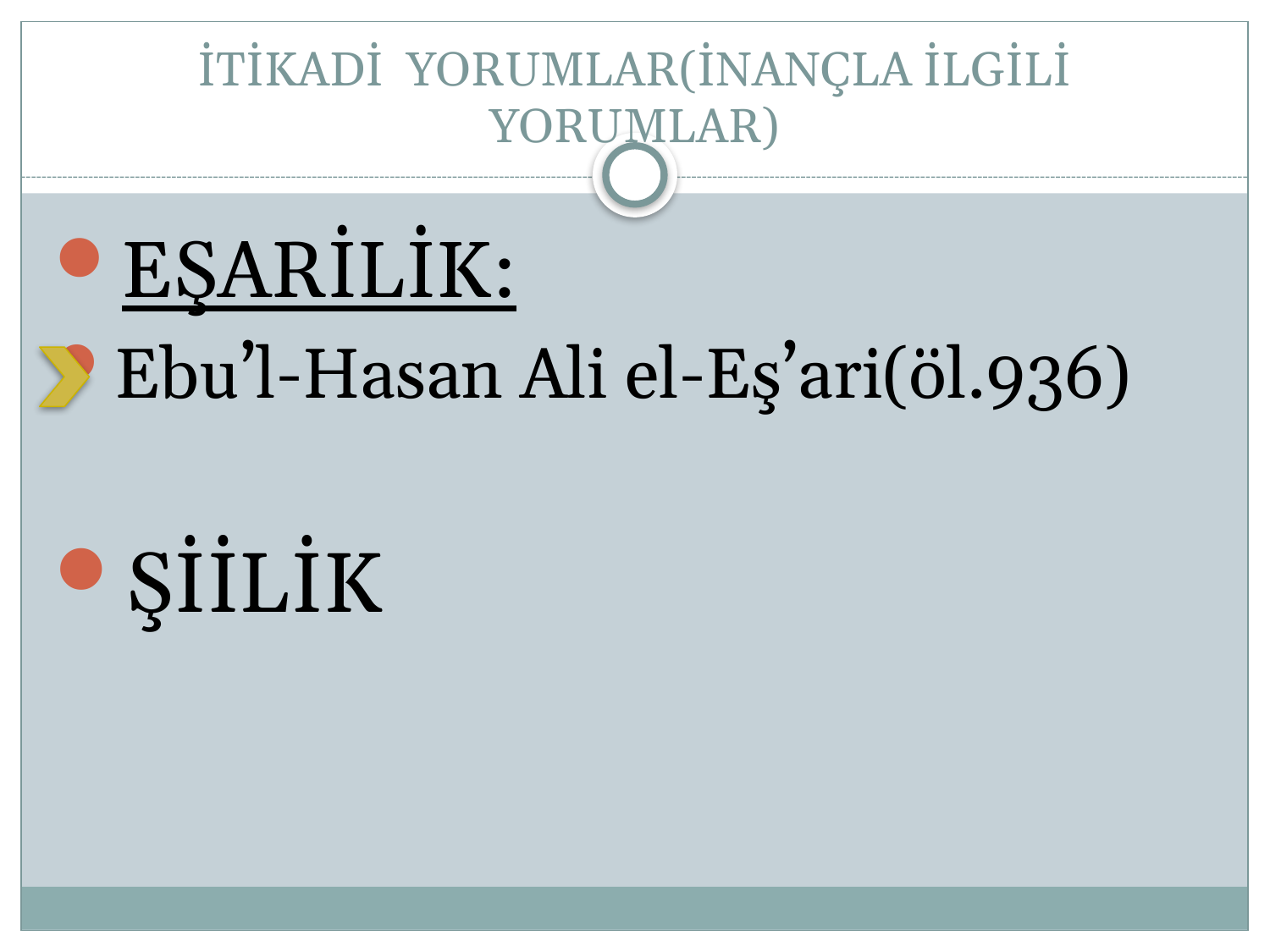

# İTİKADİ  YORUMLAR(İNANÇLA İLGİLİ YORUMLAR)
EŞARİLİK:
Ebu’l-Hasan Ali el-Eş’ari(öl.936)

ŞİİLİK